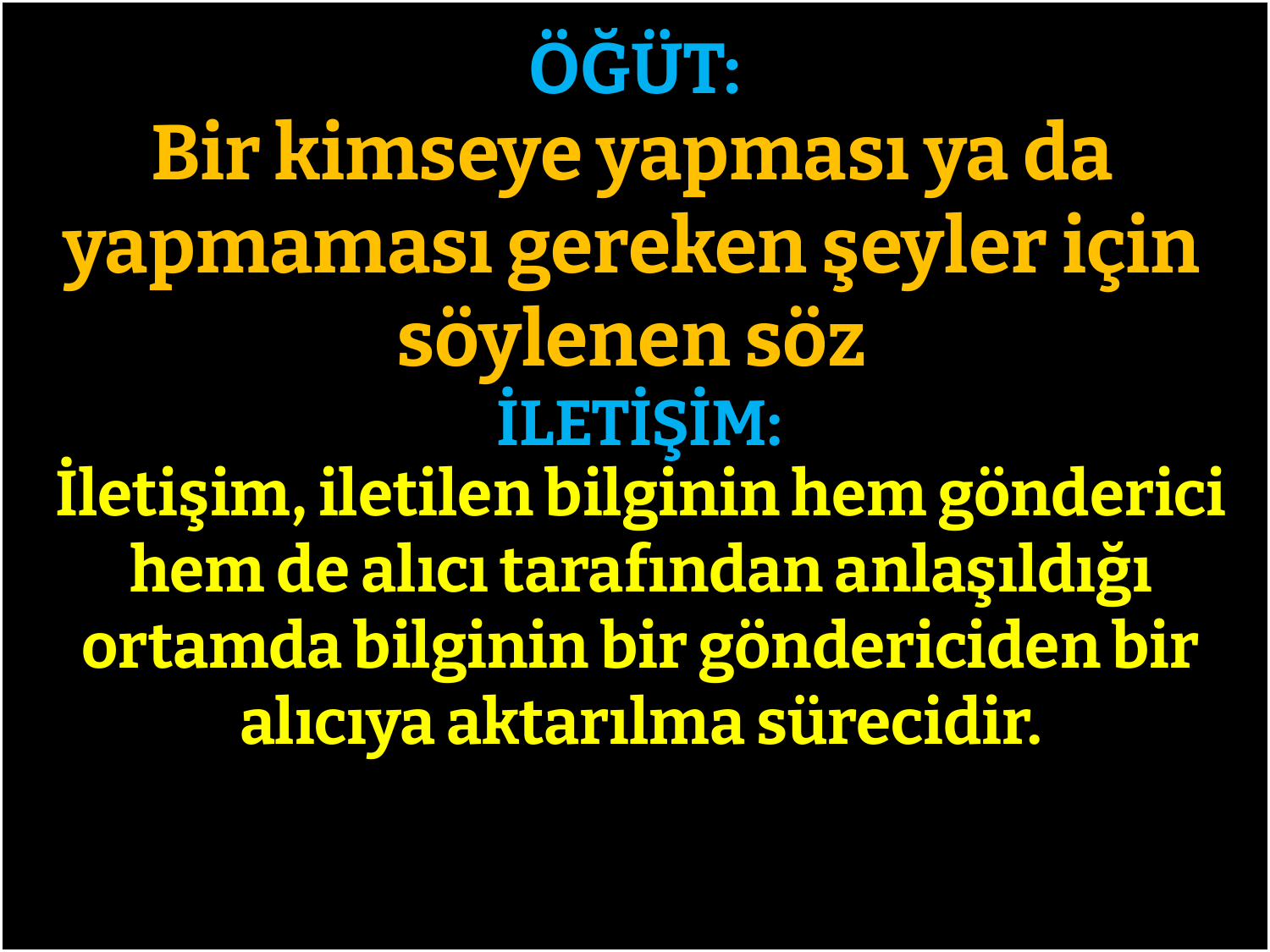

ÖĞÜT:
Bir kimseye yapması ya da yapmaması gereken şeyler için söylenen söz
#
İLETİŞİM:
İletişim, iletilen bilginin hem gönderici hem de alıcı tarafından anlaşıldığı ortamda bilginin bir göndericiden bir alıcıya aktarılma sürecidir.